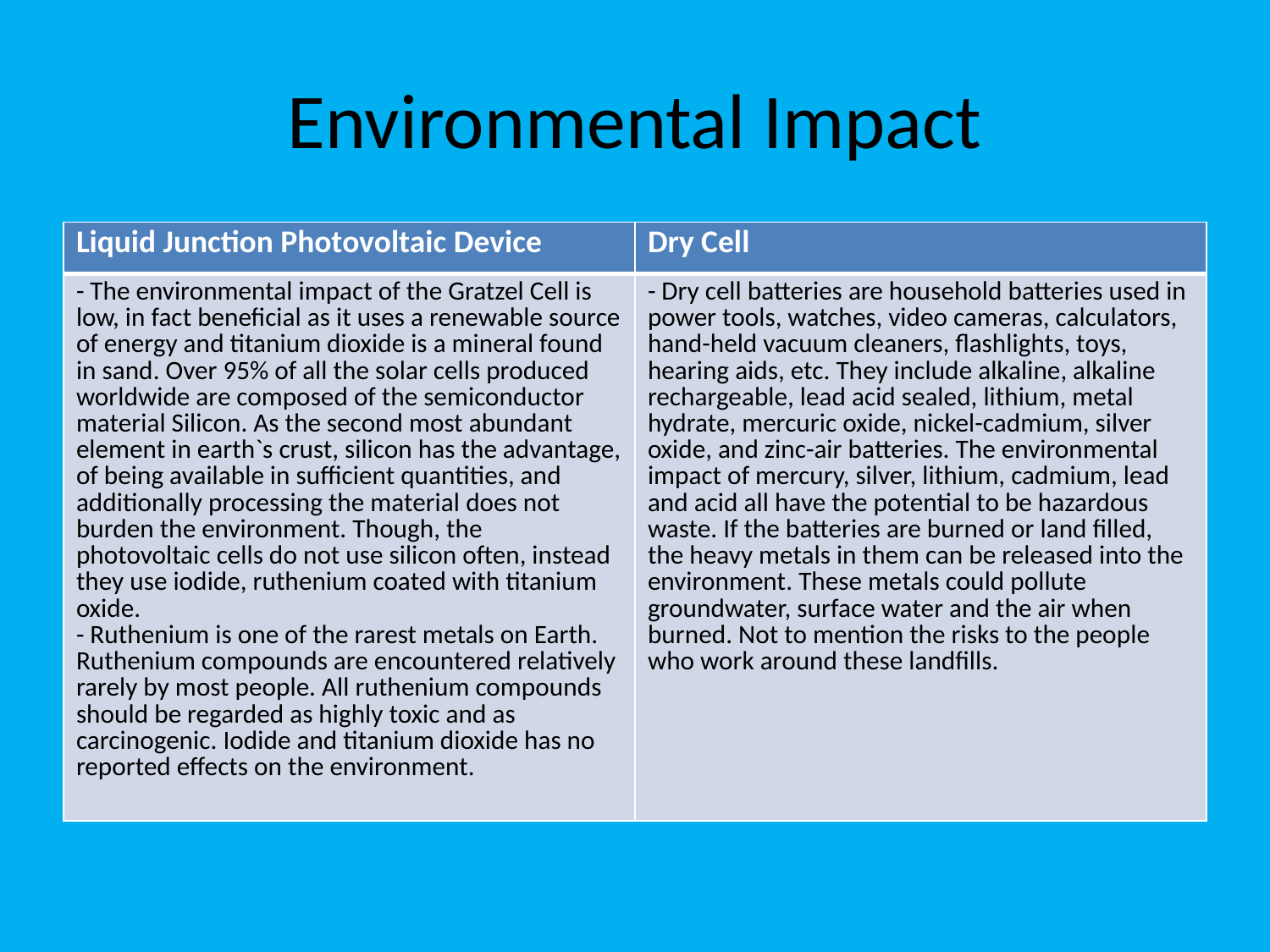

# Environmental Impact
| Liquid Junction Photovoltaic Device | Dry Cell |
| --- | --- |
| - The environmental impact of the Gratzel Cell is low, in fact beneficial as it uses a renewable source of energy and titanium dioxide is a mineral found in sand. Over 95% of all the solar cells produced worldwide are composed of the semiconductor material Silicon. As the second most abundant element in earth`s crust, silicon has the advantage, of being available in sufficient quantities, and additionally processing the material does not burden the environment. Though, the photovoltaic cells do not use silicon often, instead they use iodide, ruthenium coated with titanium oxide. - Ruthenium is one of the rarest metals on Earth. Ruthenium compounds are encountered relatively rarely by most people. All ruthenium compounds should be regarded as highly toxic and as carcinogenic. Iodide and titanium dioxide has no reported effects on the environment. | - Dry cell batteries are household batteries used in power tools, watches, video cameras, calculators, hand-held vacuum cleaners, flashlights, toys, hearing aids, etc. They include alkaline, alkaline rechargeable, lead acid sealed, lithium, metal hydrate, mercuric oxide, nickel-cadmium, silver oxide, and zinc-air batteries. The environmental impact of mercury, silver, lithium, cadmium, lead and acid all have the potential to be hazardous waste. If the batteries are burned or land filled, the heavy metals in them can be released into the environment. These metals could pollute groundwater, surface water and the air when burned. Not to mention the risks to the people who work around these landfills. |